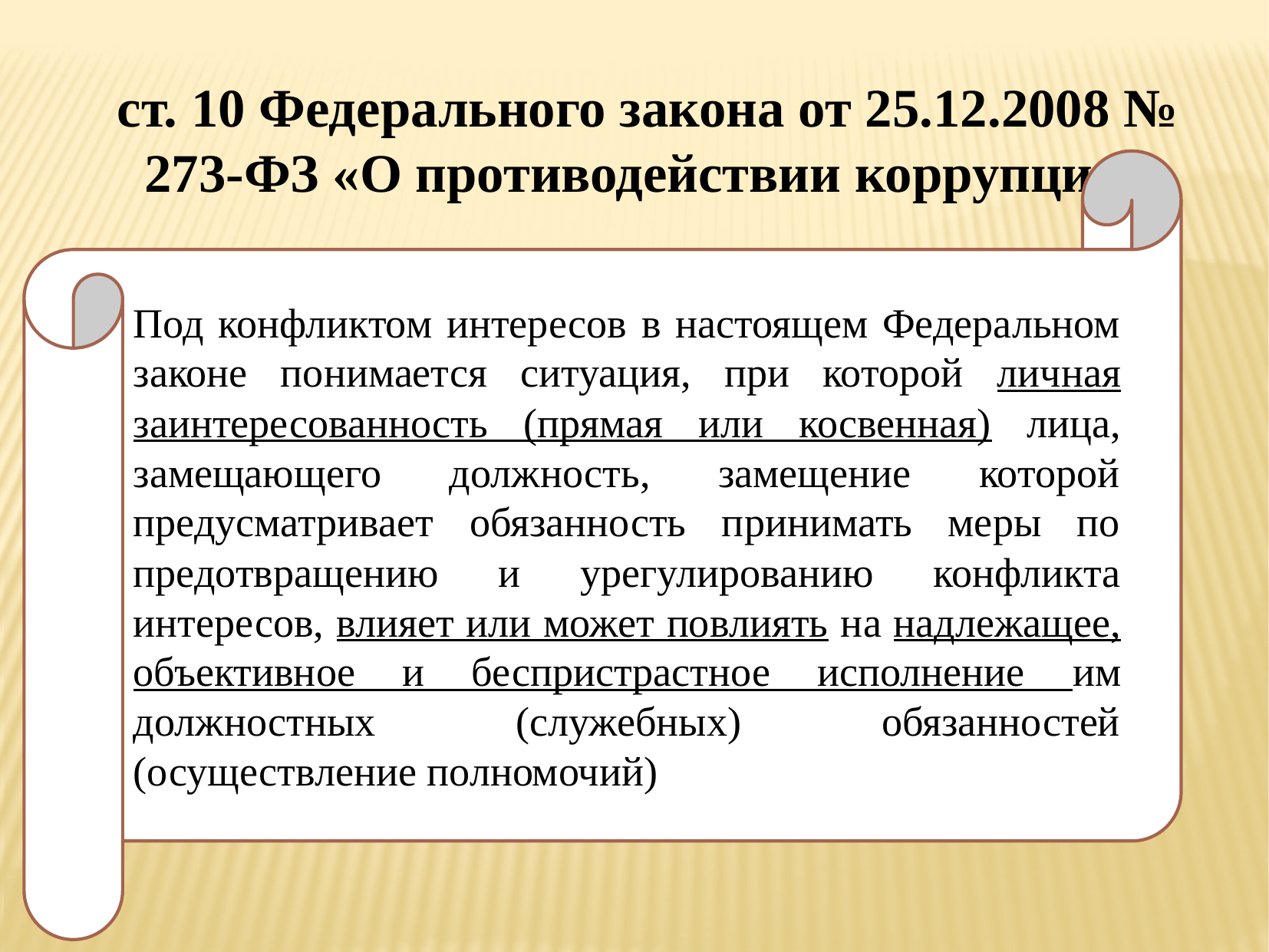

ст. 10 Федерального закона от 25.12.2008 № 273-ФЗ «О противодействии коррупции»
Под конфликтом интересов в настоящем Федеральном законе понимается ситуация, при которой личная заинтересованность (прямая или косвенная) лица, замещающего должность, замещение которой предусматривает обязанность принимать меры по предотвращению и урегулированию конфликта интересов, влияет или может повлиять на надлежащее, объективное и беспристрастное исполнение им должностных (служебных) обязанностей (осуществление полномочий)